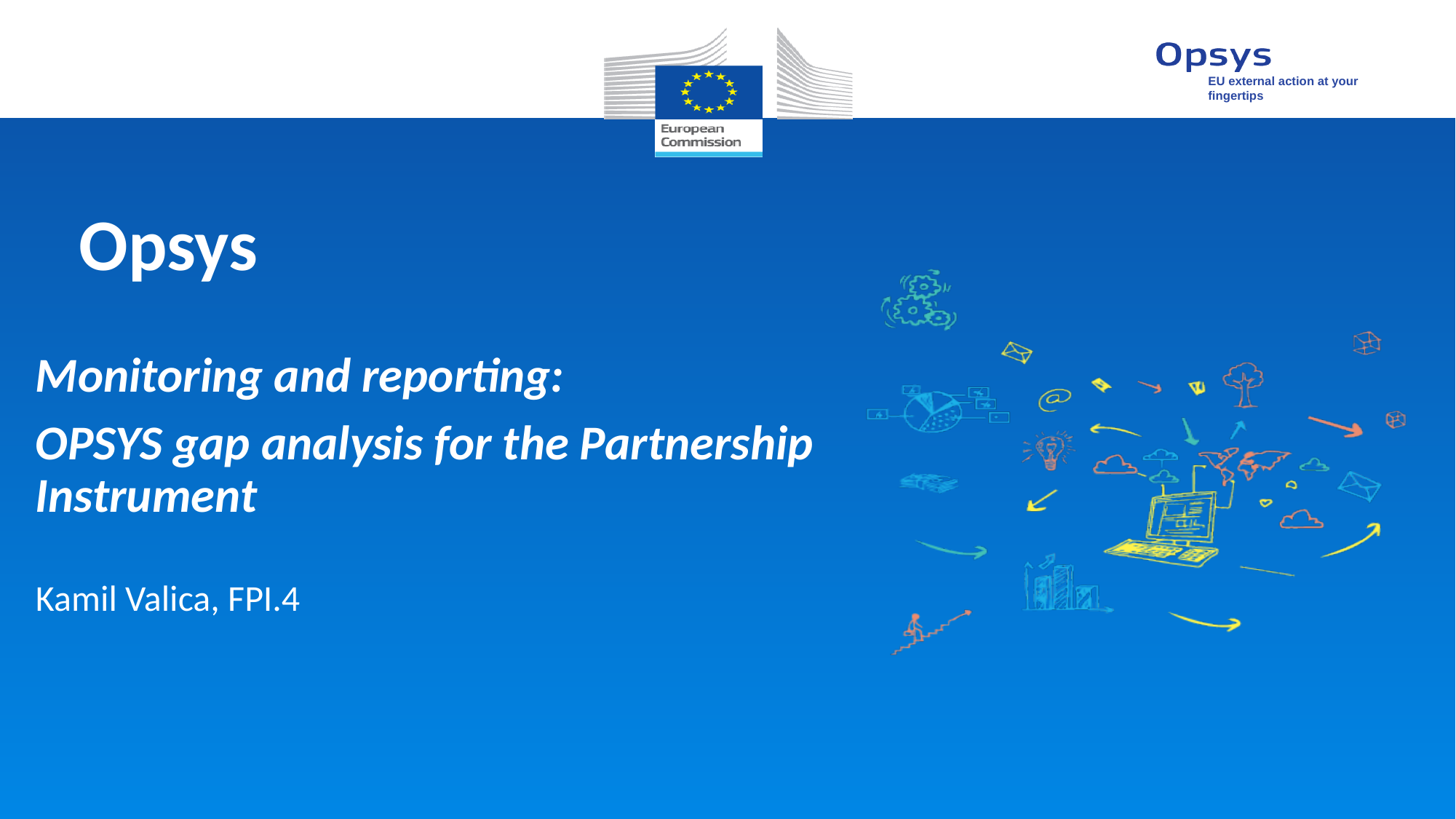

Opsys
Monitoring and reporting:
OPSYS gap analysis for the Partnership Instrument

Kamil Valica, FPI.4